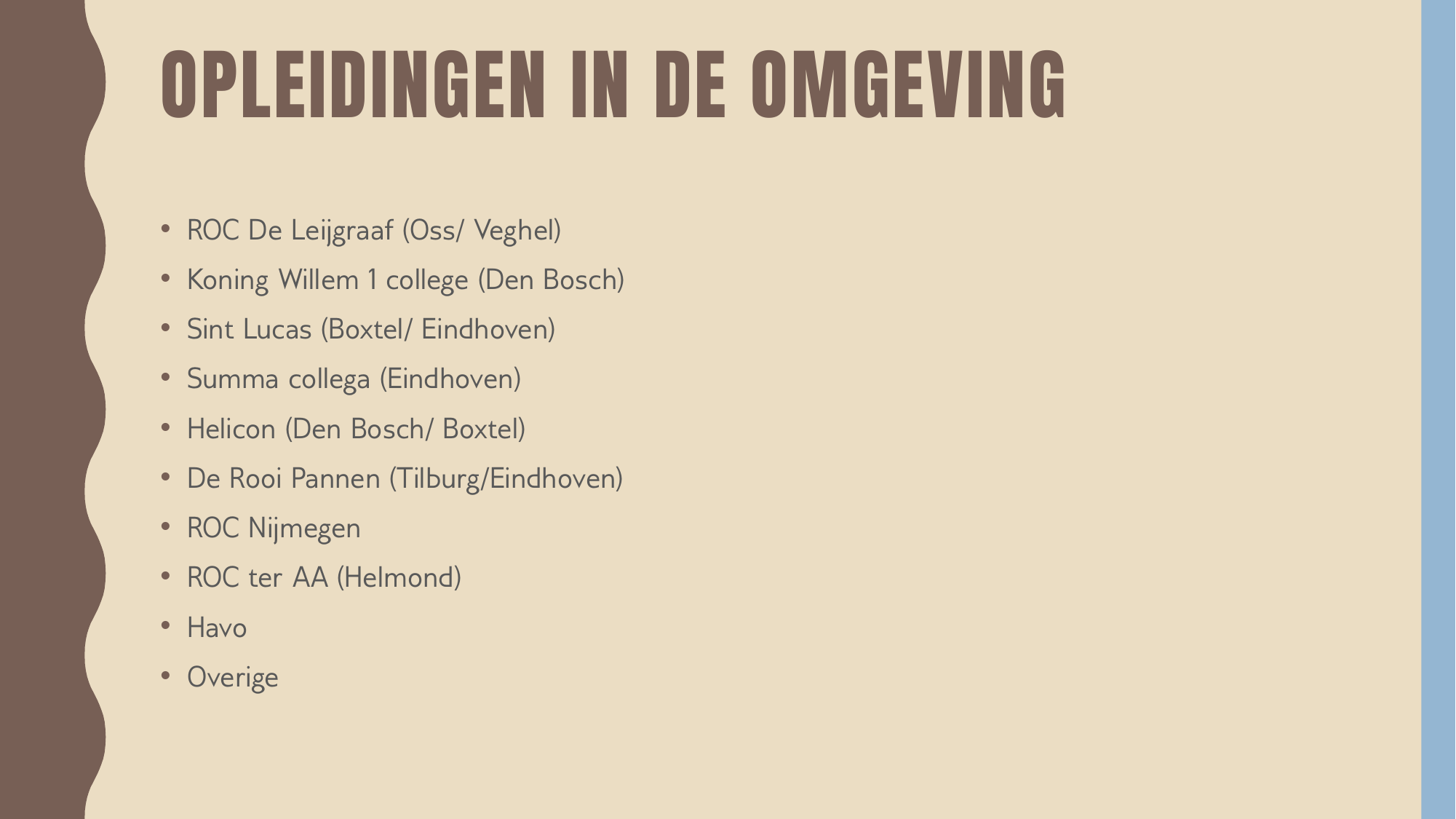

# Opleidingen in de omgeving
ROC De Leijgraaf (Oss/ Veghel)
Koning Willem 1 college (Den Bosch)
Sint Lucas (Boxtel/ Eindhoven)
Summa collega (Eindhoven)
Helicon (Den Bosch/ Boxtel)
De Rooi Pannen (Tilburg/Eindhoven)
ROC Nijmegen
ROC ter AA (Helmond)
Havo
Overige